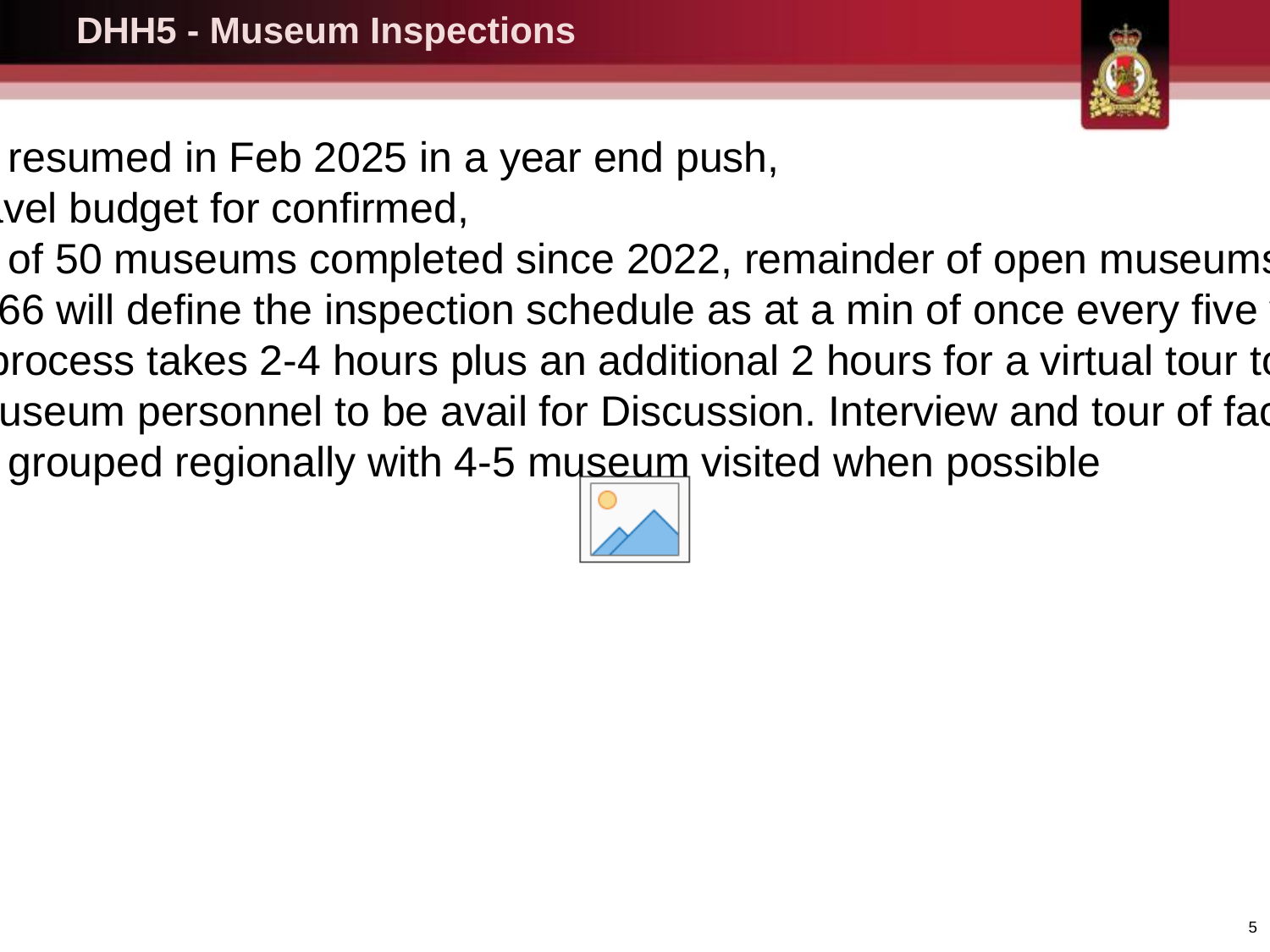

# DHH5 - Museum Inspections
Inspections resumed in Feb 2025 in a year end push,
FY25/26 travel budget for confirmed,
Inspections of 50 museums completed since 2022, remainder of open museums in FY 25/26,
New CFP 266 will define the inspection schedule as at a min of once every five years
Inspection process takes 2-4 hours plus an additional 2 hours for a virtual tour to be filmed.
Requires museum personnel to be avail for Discussion. Interview and tour of facilities.
Inspections grouped regionally with 4-5 museum visited when possible

5